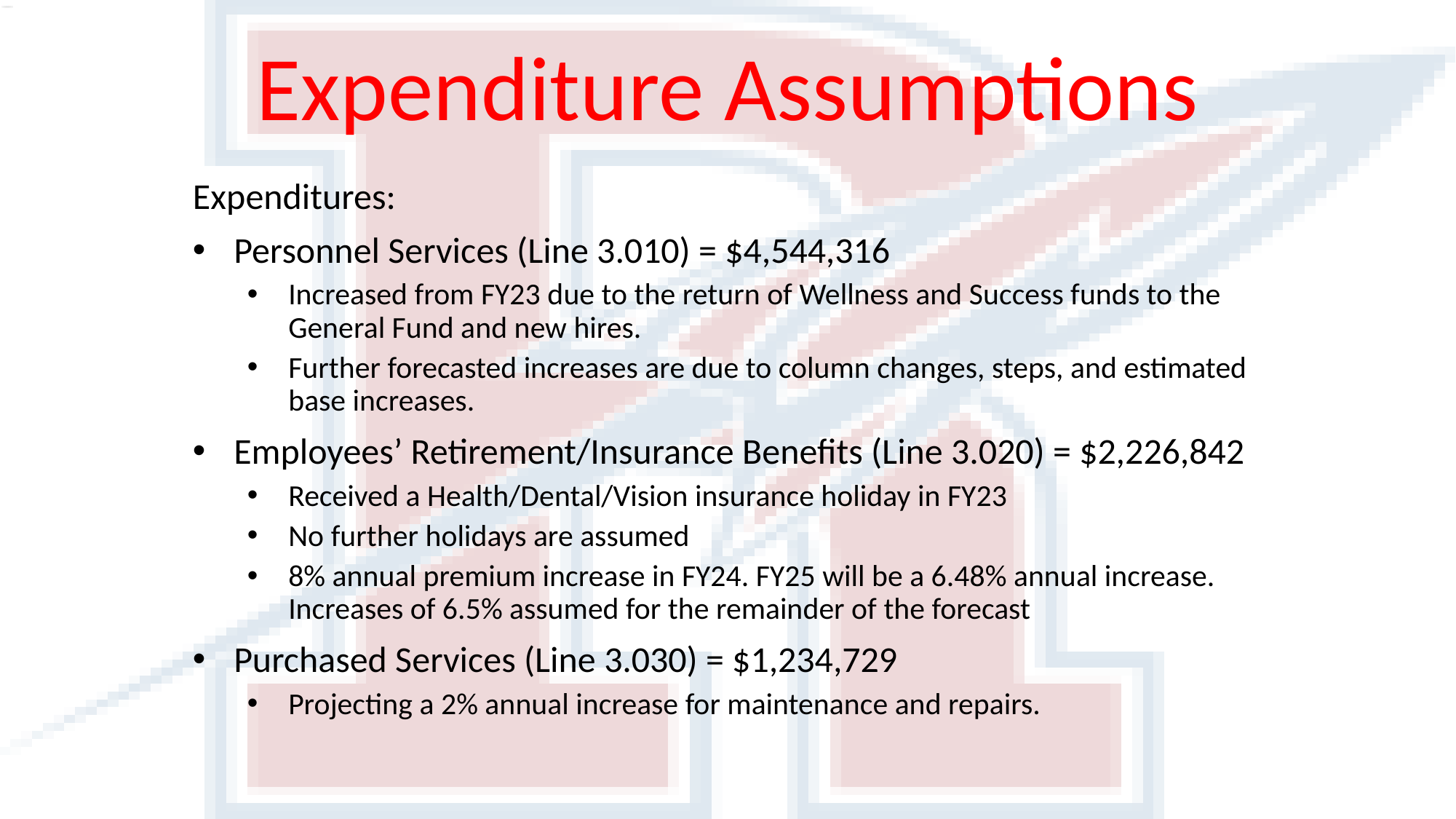

# Expenditure Assumptions
Expenditures:
Personnel Services (Line 3.010) = $4,544,316
Increased from FY23 due to the return of Wellness and Success funds to the General Fund and new hires.
Further forecasted increases are due to column changes, steps, and estimated base increases.
Employees’ Retirement/Insurance Benefits (Line 3.020) = $2,226,842
Received a Health/Dental/Vision insurance holiday in FY23
No further holidays are assumed
8% annual premium increase in FY24. FY25 will be a 6.48% annual increase. Increases of 6.5% assumed for the remainder of the forecast
Purchased Services (Line 3.030) = $1,234,729
Projecting a 2% annual increase for maintenance and repairs.